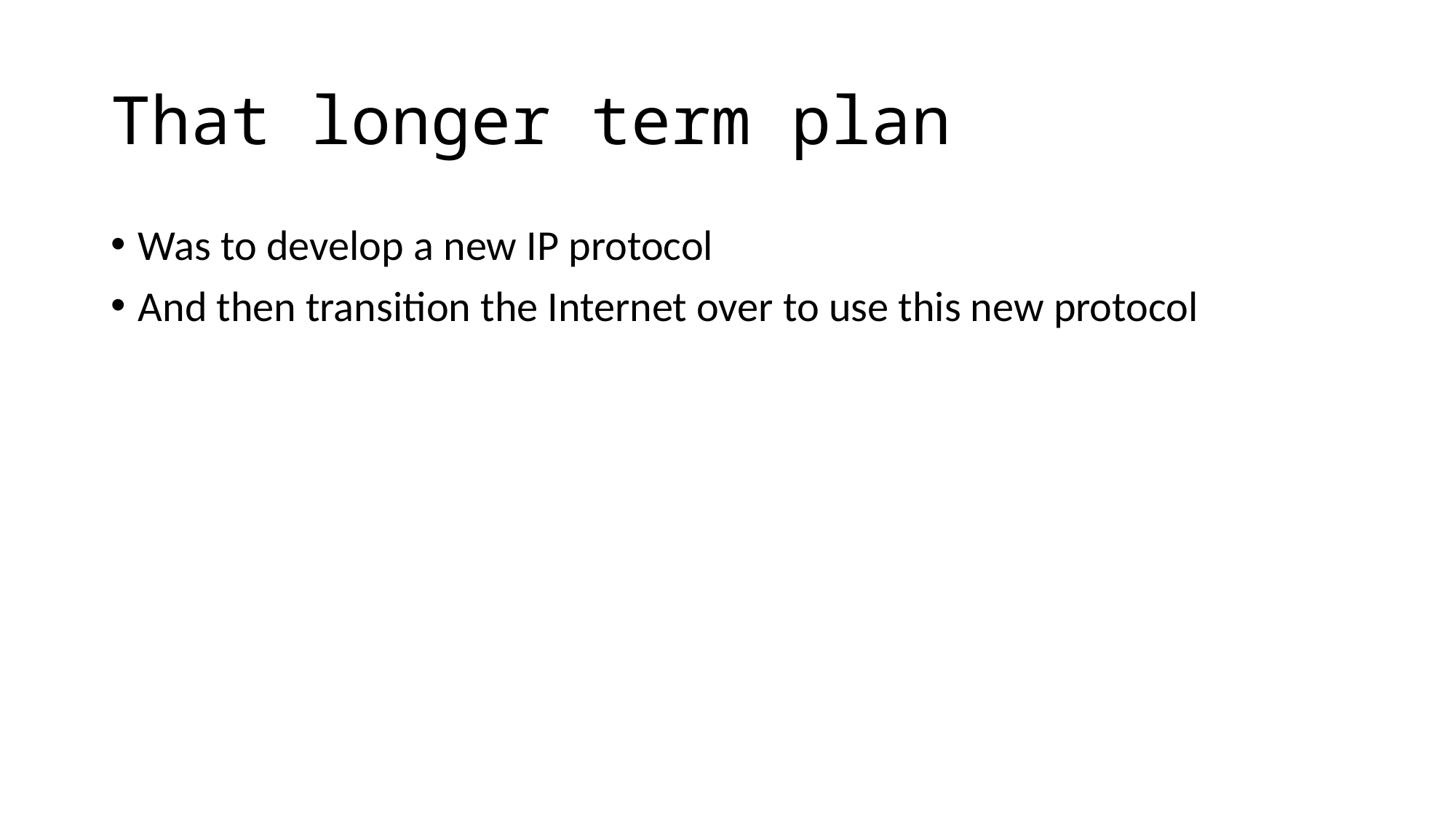

# That longer term plan
Was to develop a new IP protocol
And then transition the Internet over to use this new protocol